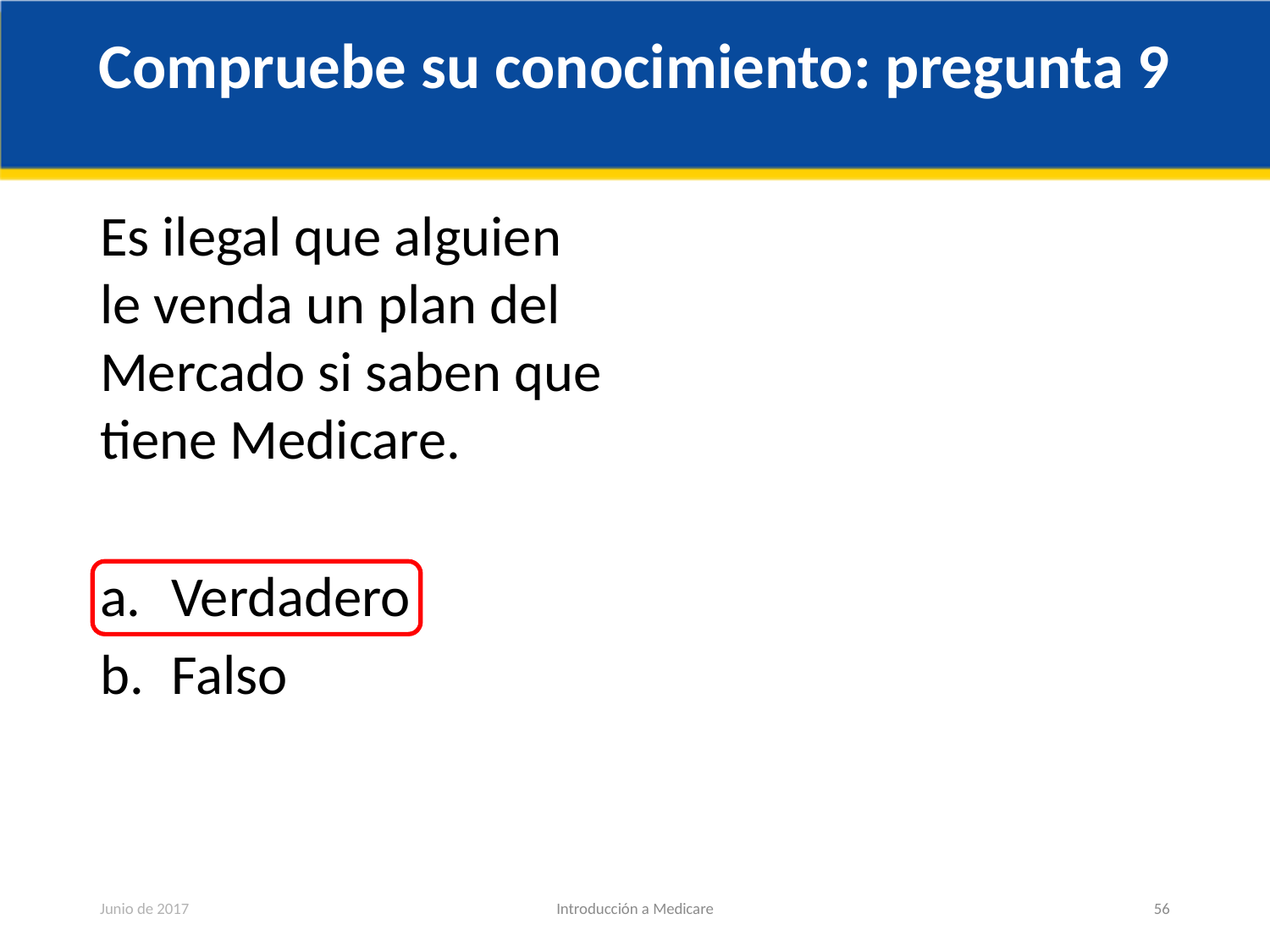

# Compruebe su conocimiento: pregunta 9
Es ilegal que alguien le venda un plan del Mercado si saben que tiene Medicare.
Verdadero
Falso

Junio de 2017
Introducción a Medicare
56